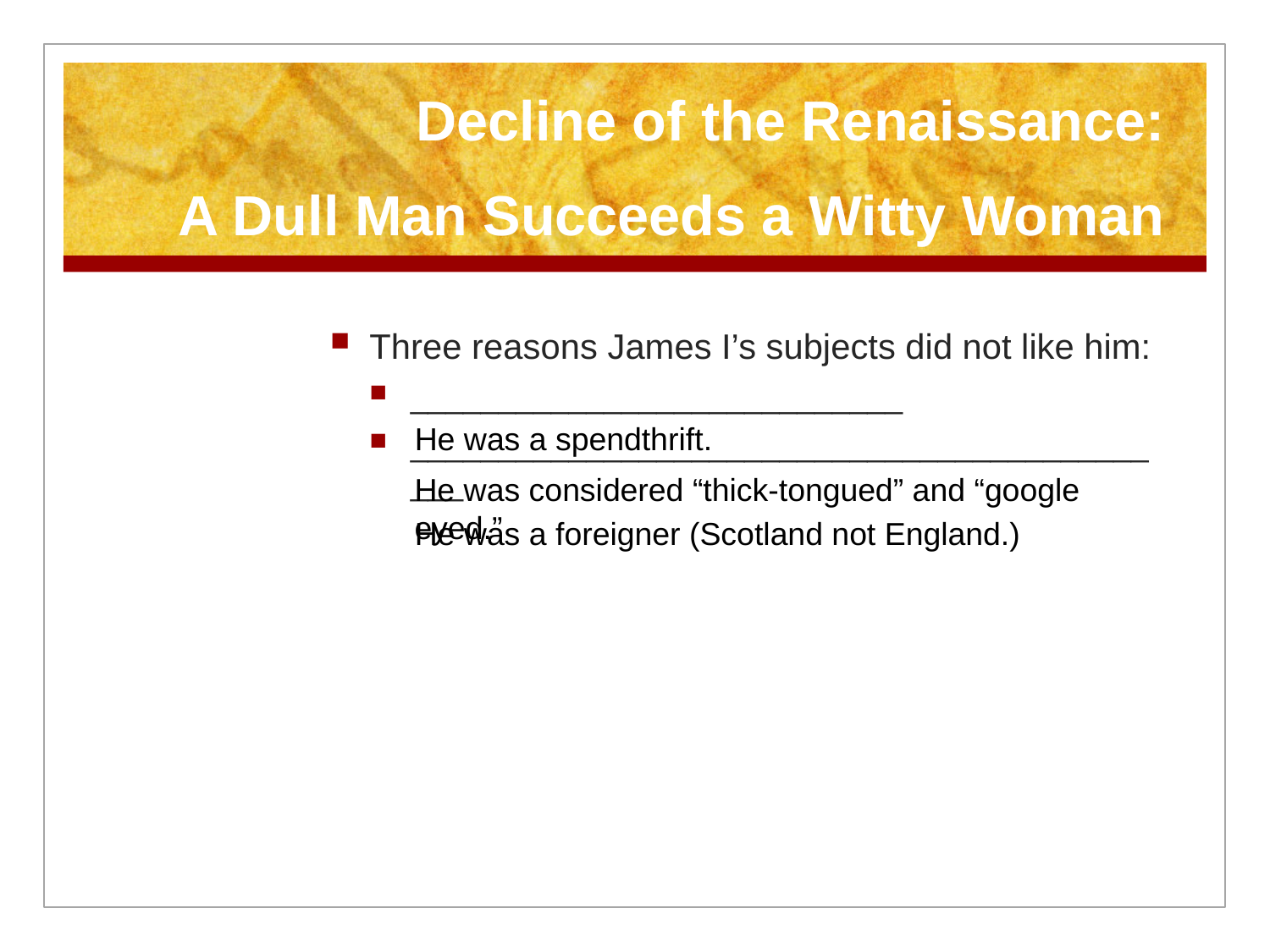

# Decline of the Renaissance: A Dull Man Succeeds a Witty Woman
Three reasons James I’s subjects did not like him:
____________________________
_____________________________________________
He was a spendthrift.
He was considered “thick-tongued” and “google eyed.”
He was a foreigner (Scotland not England.)